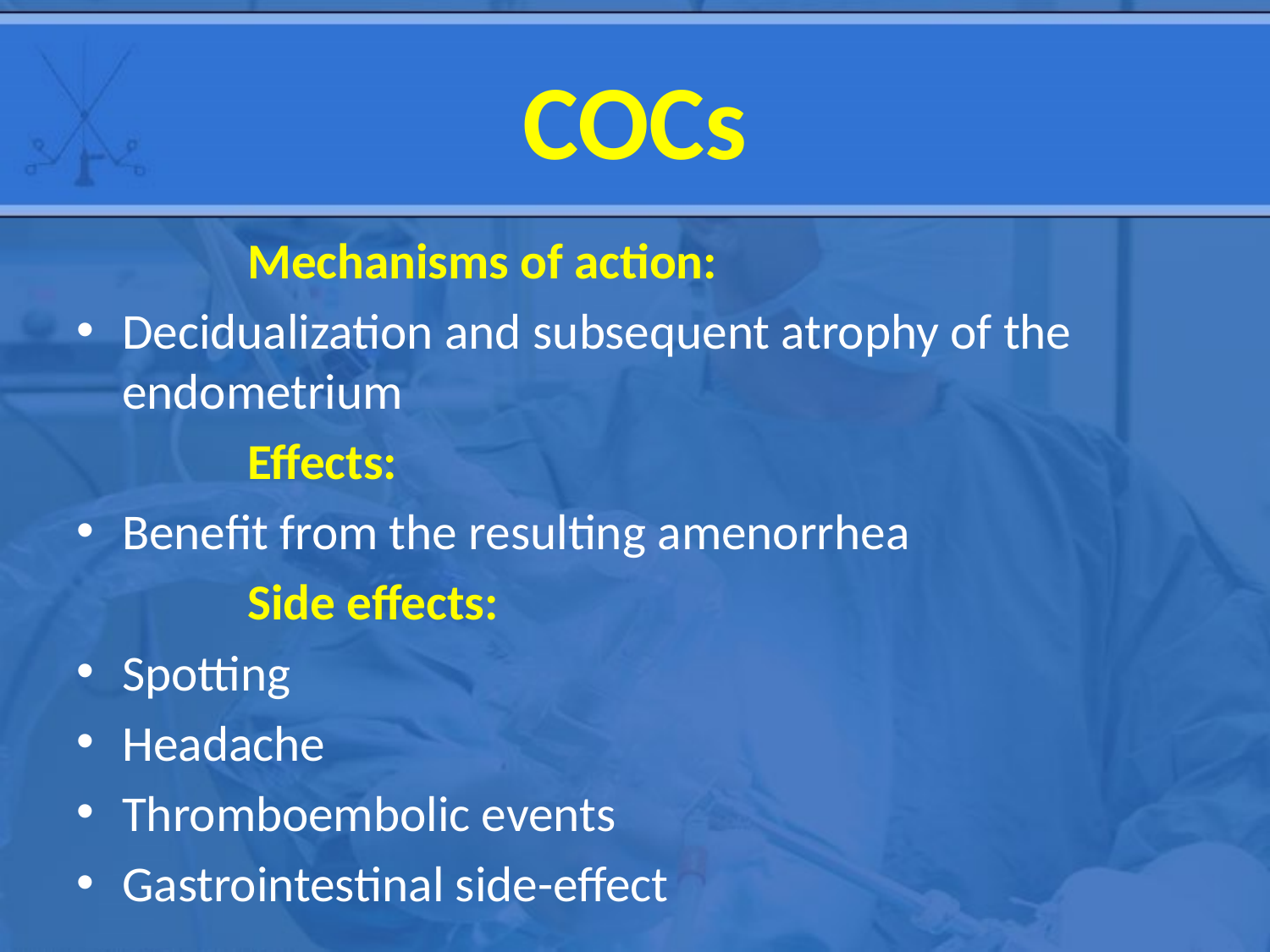

# COCs
               Mechanisms of action:
Decidualization and subsequent atrophy of the endometrium
               Effects:
Benefit from the resulting amenorrhea
               Side effects:
Spotting
Headache
Thromboembolic events
Gastrointestinal side-effect